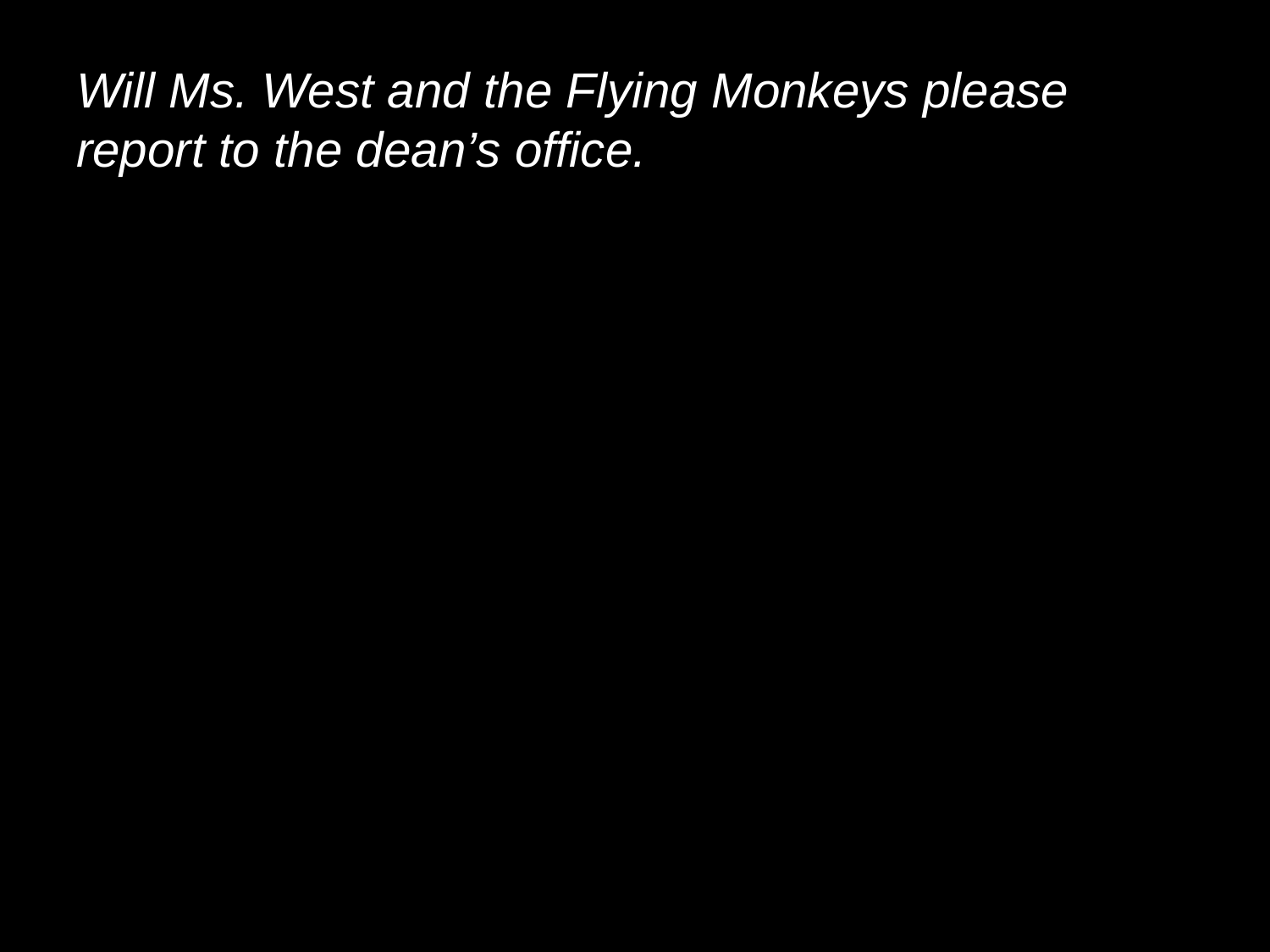

# Will Ms. West and the Flying Monkeys please report to the dean’s office.